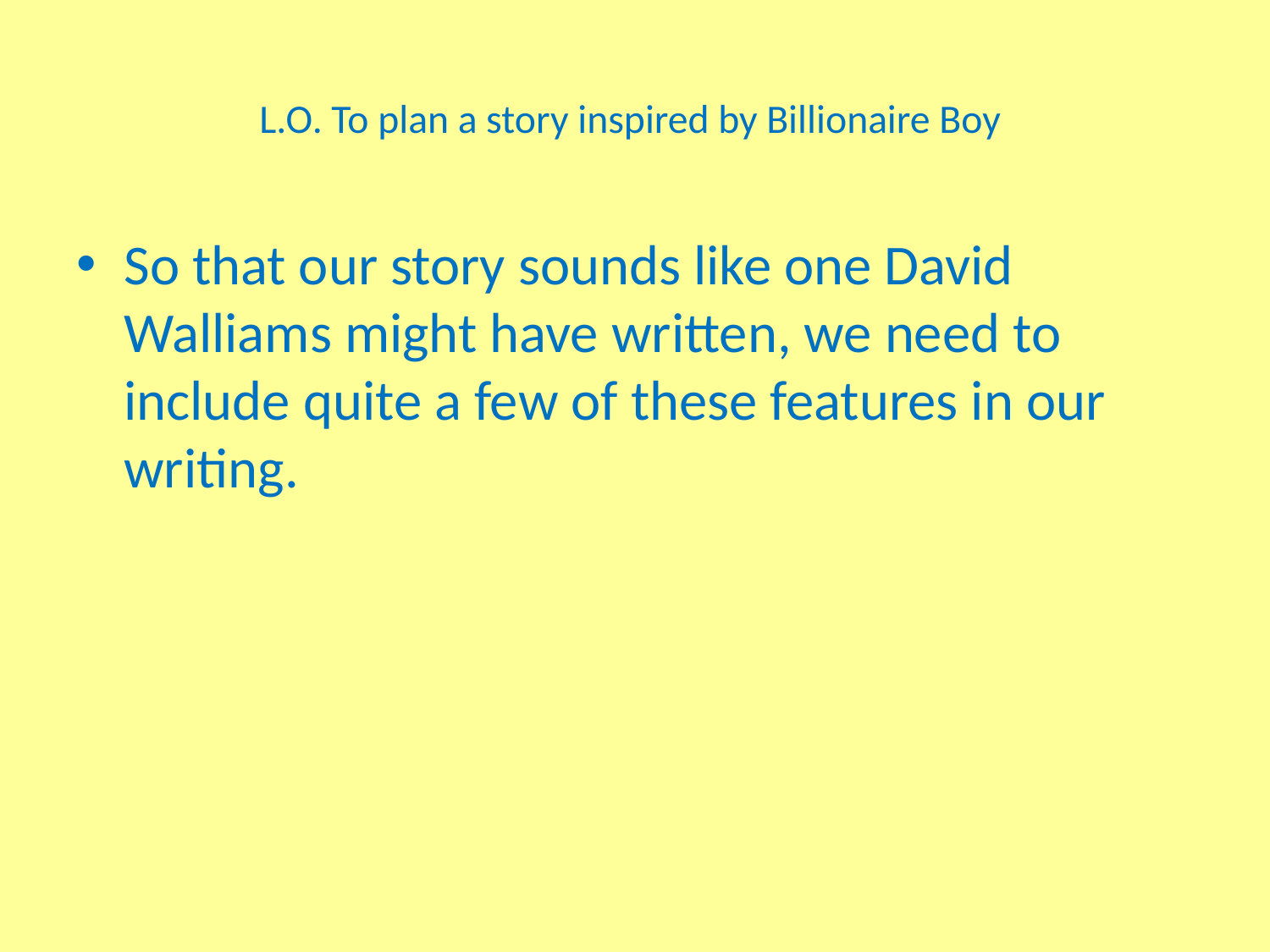

# L.O. To plan a story inspired by Billionaire Boy
So that our story sounds like one David Walliams might have written, we need to include quite a few of these features in our writing.